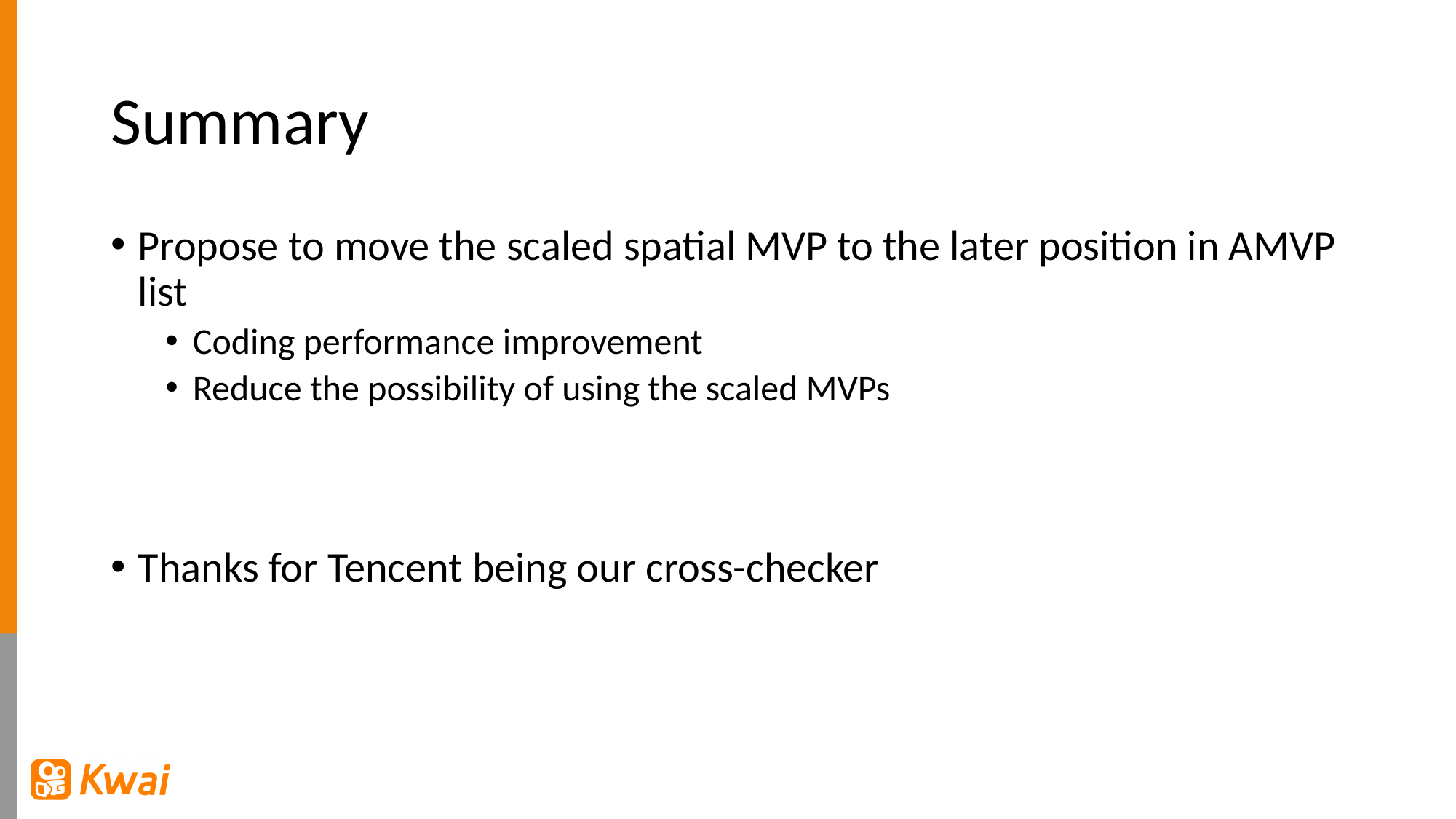

# Summary
Propose to move the scaled spatial MVP to the later position in AMVP list
Coding performance improvement
Reduce the possibility of using the scaled MVPs

Thanks for Tencent being our cross-checker